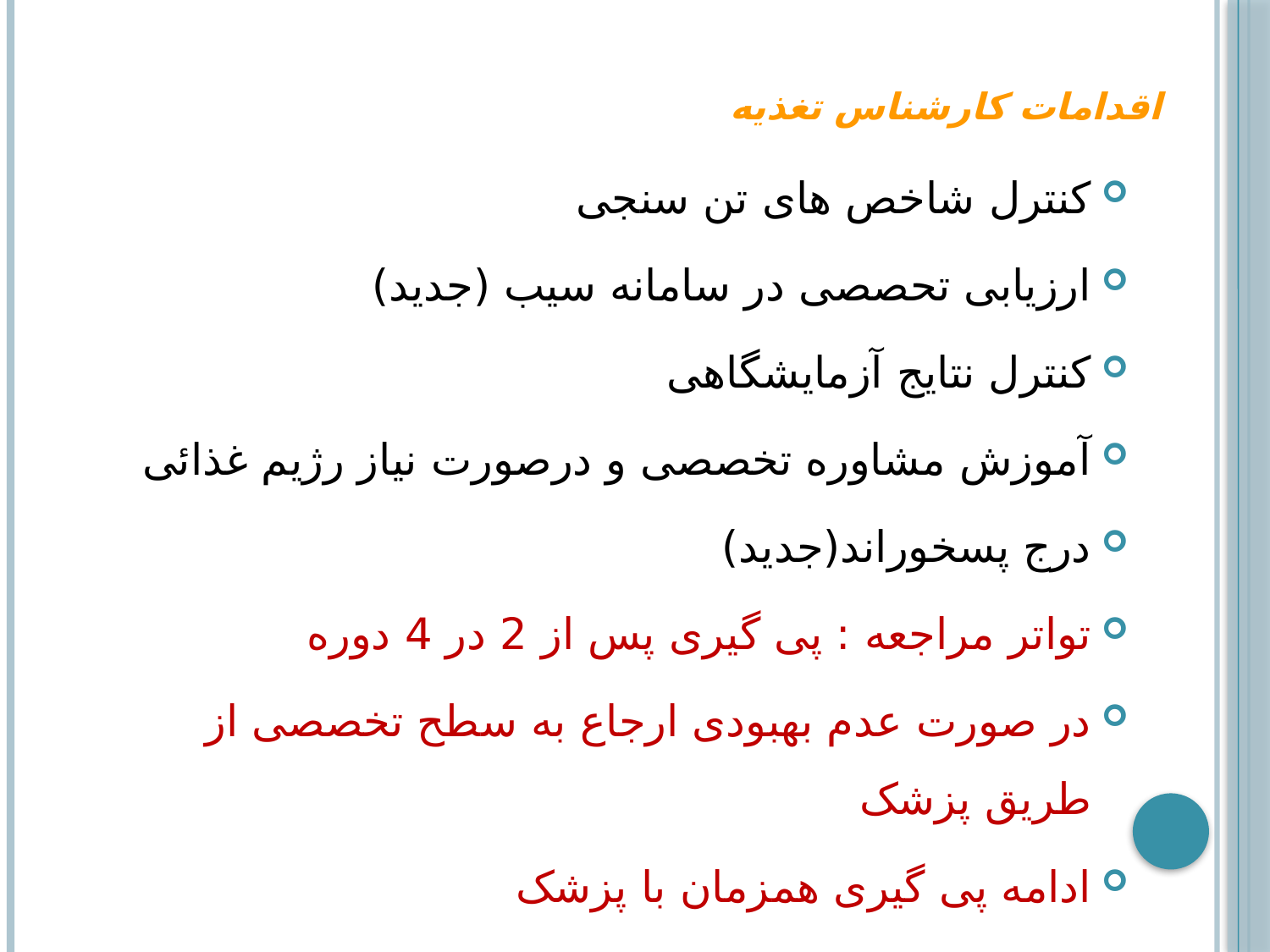

# اقدامات کارشناس تغذیه
کنترل شاخص های تن سنجی
ارزیابی تحصصی در سامانه سیب (جدید)
کنترل نتایج آزمایشگاهی
آموزش مشاوره تخصصی و درصورت نیاز رژیم غذائی
درج پسخوراند(جدید)
تواتر مراجعه : پی گیری پس از 2 در 4 دوره
در صورت عدم بهبودی ارجاع به سطح تخصصی از طریق پزشک
ادامه پی گیری همزمان با پزشک